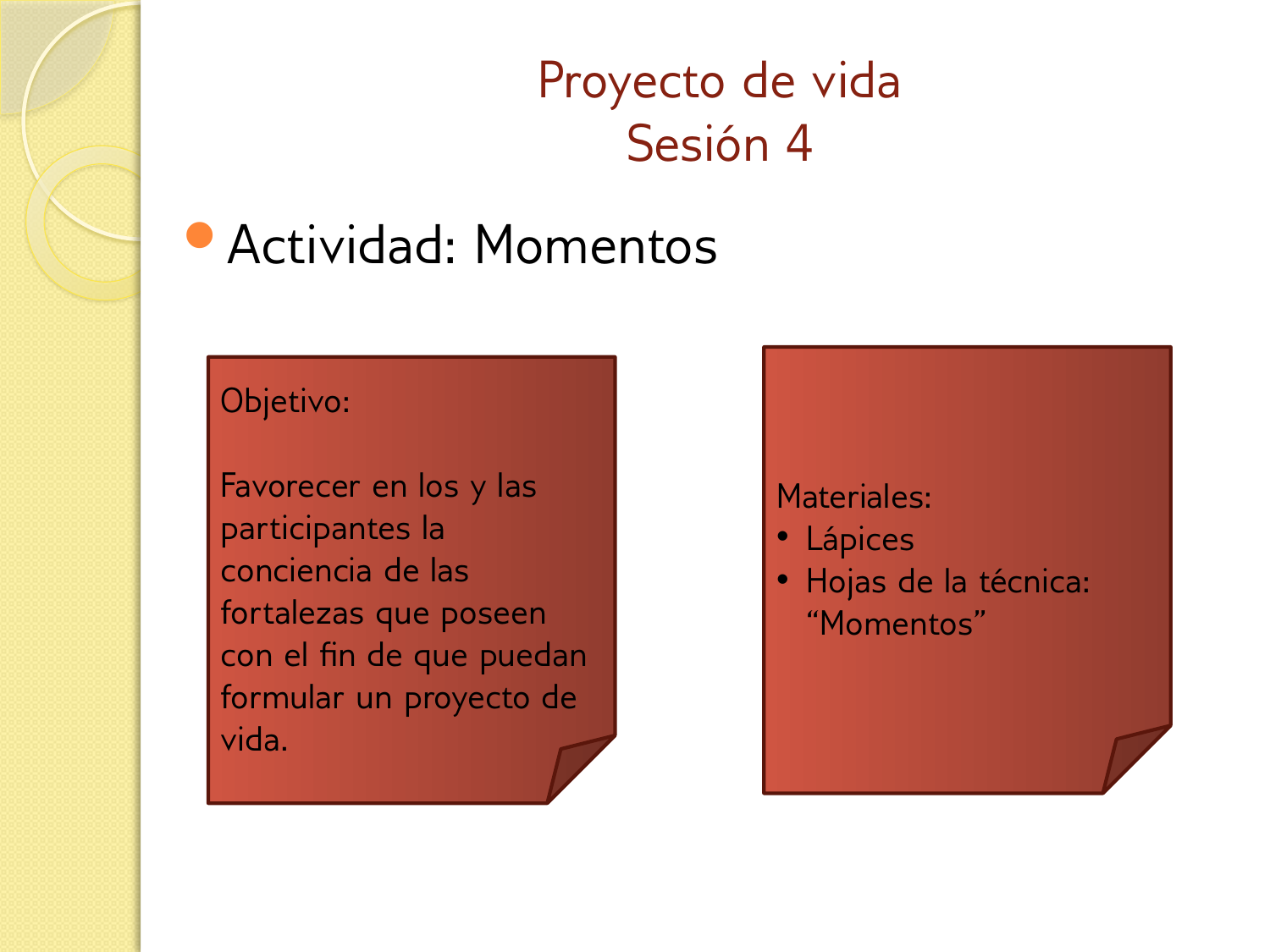

# Proyecto de vida Sesión 4
Actividad: Momentos

Materiales:
Lápices
Hojas de la técnica: “Momentos”

Objetivo:

Favorecer en los y las participantes la conciencia de las fortalezas que poseen con el fin de que puedan formular un proyecto de vida.